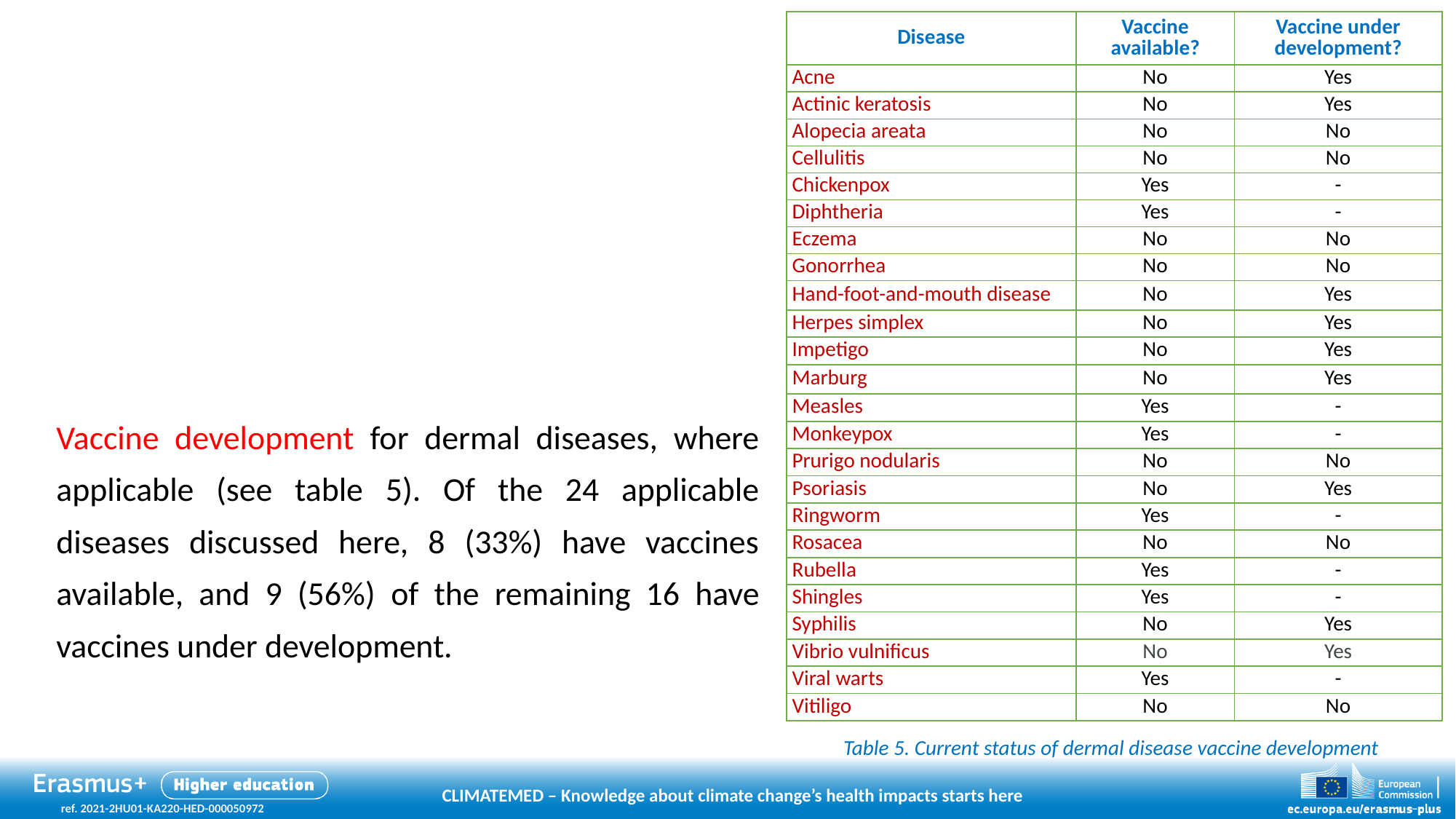

| Disease | Vaccine available? | Vaccine under development? |
| --- | --- | --- |
| Acne | No | Yes |
| Actinic keratosis | No | Yes |
| Alopecia areata | No | No |
| Cellulitis | No | No |
| Chickenpox | Yes | - |
| Diphtheria | Yes | - |
| Eczema | No | No |
| Gonorrhea | No | No |
| Hand-foot-and-mouth disease | No | Yes |
| Herpes simplex | No | Yes |
| Impetigo | No | Yes |
| Marburg | No | Yes |
| Measles | Yes | - |
| Monkeypox | Yes | - |
| Prurigo nodularis | No | No |
| Psoriasis | No | Yes |
| Ringworm | Yes | - |
| Rosacea | No | No |
| Rubella | Yes | - |
| Shingles | Yes | - |
| Syphilis | No | Yes |
| Vibrio vulnificus | No | Yes |
| Viral warts | Yes | - |
| Vitiligo | No | No |
Vaccine development for dermal diseases, where applicable (see table 5). Of the 24 applicable diseases discussed here, 8 (33%) have vaccines available, and 9 (56%) of the remaining 16 have vaccines under development.

Table 5. Current status of dermal disease vaccine development